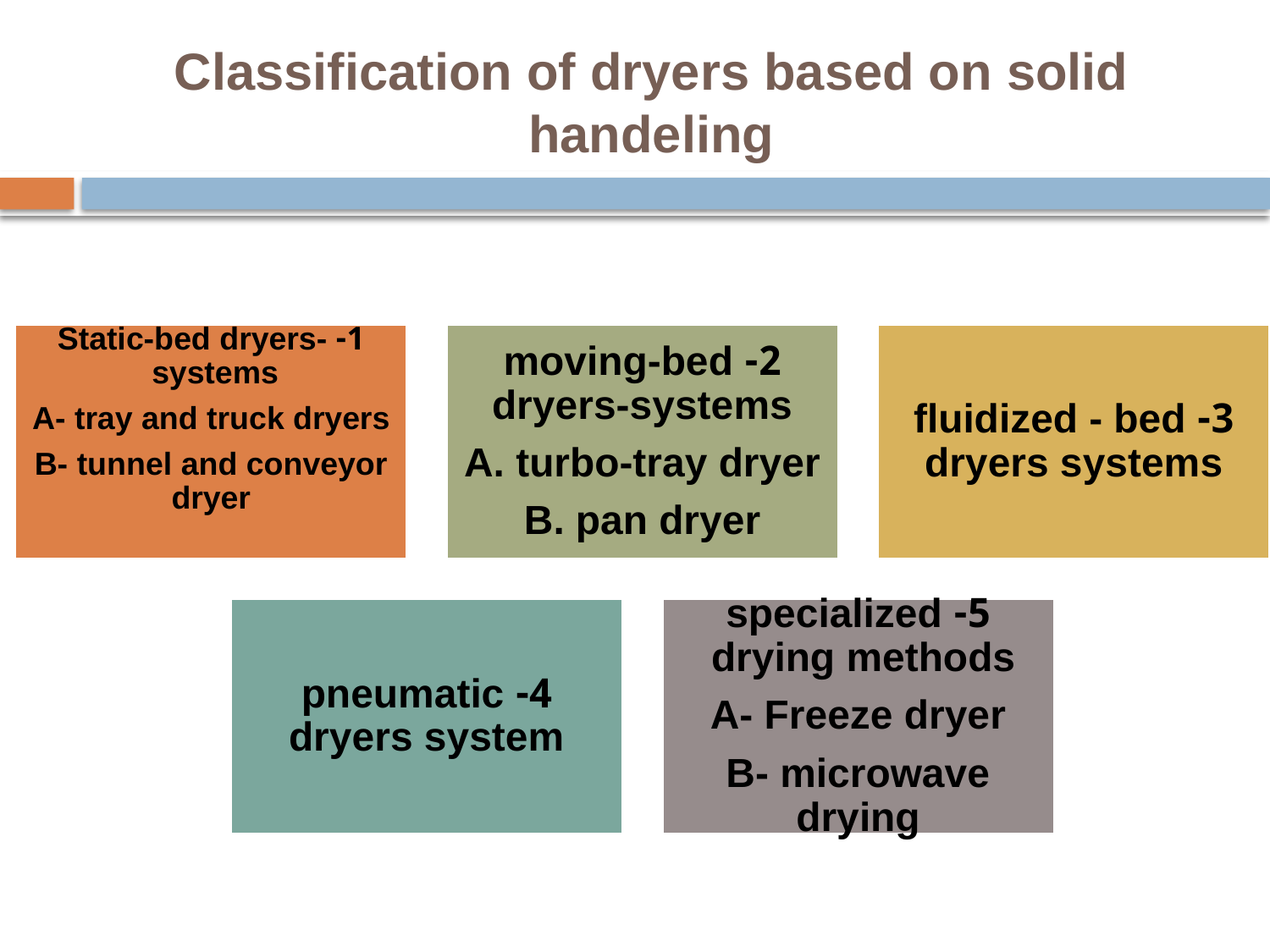

# Classification of dryers based on solid handeling
1- Static-bed dryers- systems
A- tray and truck dryers
B- tunnel and conveyor dryer

2- moving-bed dryers-systems
A. turbo-tray dryer
B. pan dryer
3- fluidized - bed dryers systems
4- pneumatic dryers system
5- specialized drying methods
A- Freeze dryer
B- microwave drying